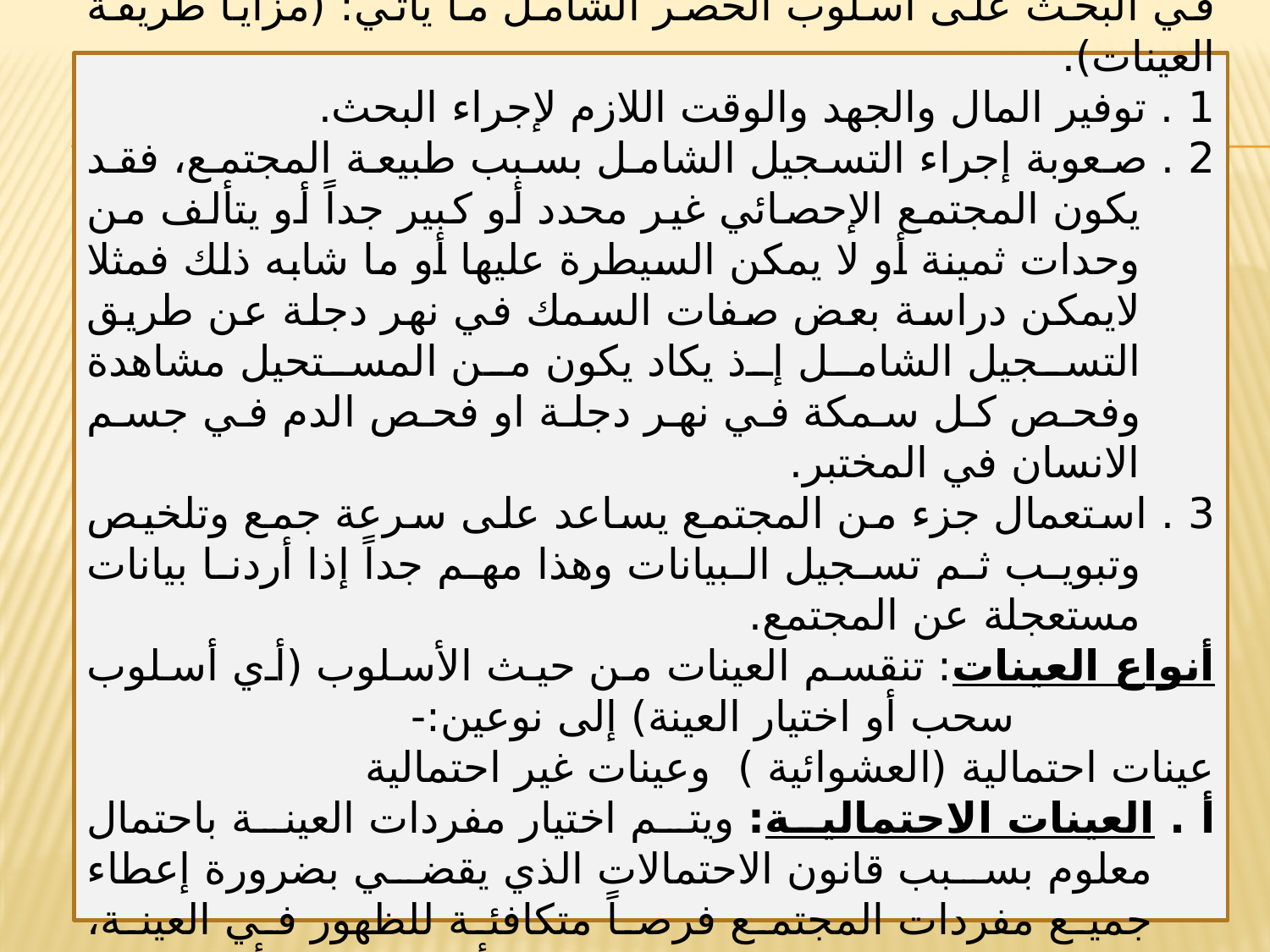

ومن العوامل الكثيرة التي يفضل بسببها استخدام أسلوب العينة في البحث على أسلوب الحصر الشامل ما يأتي: (مزايا طريقة العينات).
1 . توفير المال والجهد والوقت اللازم لإجراء البحث.
2 . صعوبة إجراء التسجيل الشامل بسبب طبيعة المجتمع، فقد يكون المجتمع الإحصائي غير محدد أو كبير جداً أو يتألف من وحدات ثمينة أو لا يمكن السيطرة عليها أو ما شابه ذلك فمثلا لايمكن دراسة بعض صفات السمك في نهر دجلة عن طريق التسجيل الشامل إذ يكاد يكون من المستحيل مشاهدة وفحص كل سمكة في نهر دجلة او فحص الدم في جسم الانسان في المختبر.
3 . استعمال جزء من المجتمع يساعد على سرعة جمع وتلخيص وتبويب ثم تسجيل البيانات وهذا مهم جداً إذا أردنا بيانات مستعجلة عن المجتمع.
أنواع العينات: تنقسم العينات من حيث الأسلوب (أي أسلوب سحب أو اختيار العينة) إلى نوعين:-
عينات احتمالية (العشوائية )  وعينات غير احتمالية
أ . العينات الاحتمالية: ويتم اختيار مفردات العينة باحتمال معلوم بسبب قانون الاحتمالات الذي يقضي بضرورة إعطاء جميع مفردات المجتمع فرصاً متكافئة للظهور في العينة، وتعتمد طريقة سحب العينة على مبدأ العشوائية، أي ان اثر التحيز يكون صغيراً جداً أو معدوم.